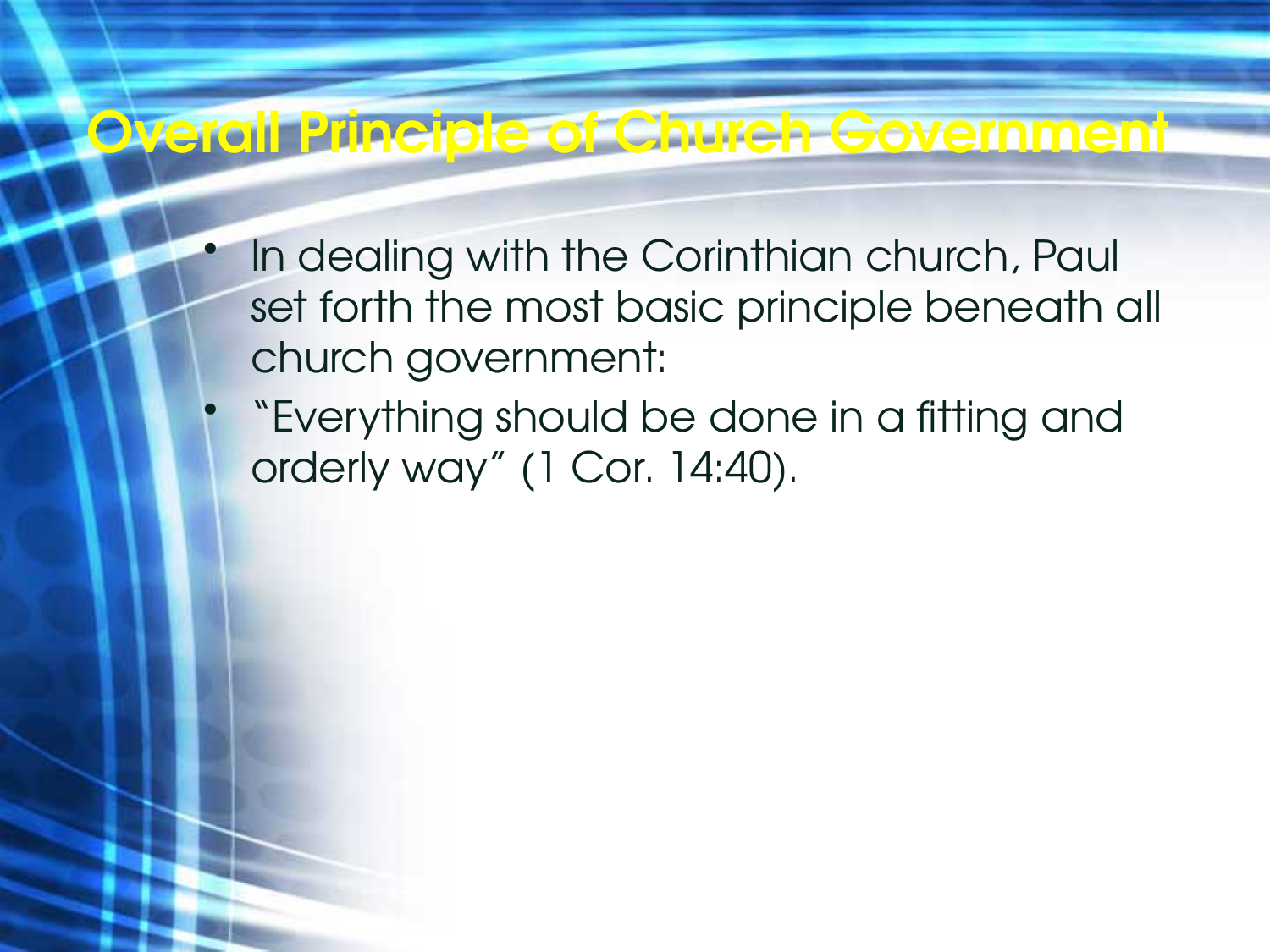

# Overall Principle of Church Government
In dealing with the Corinthian church, Paul set forth the most basic principle beneath all church government:
“Everything should be done in a fitting and orderly way” (1 Cor. 14:40).